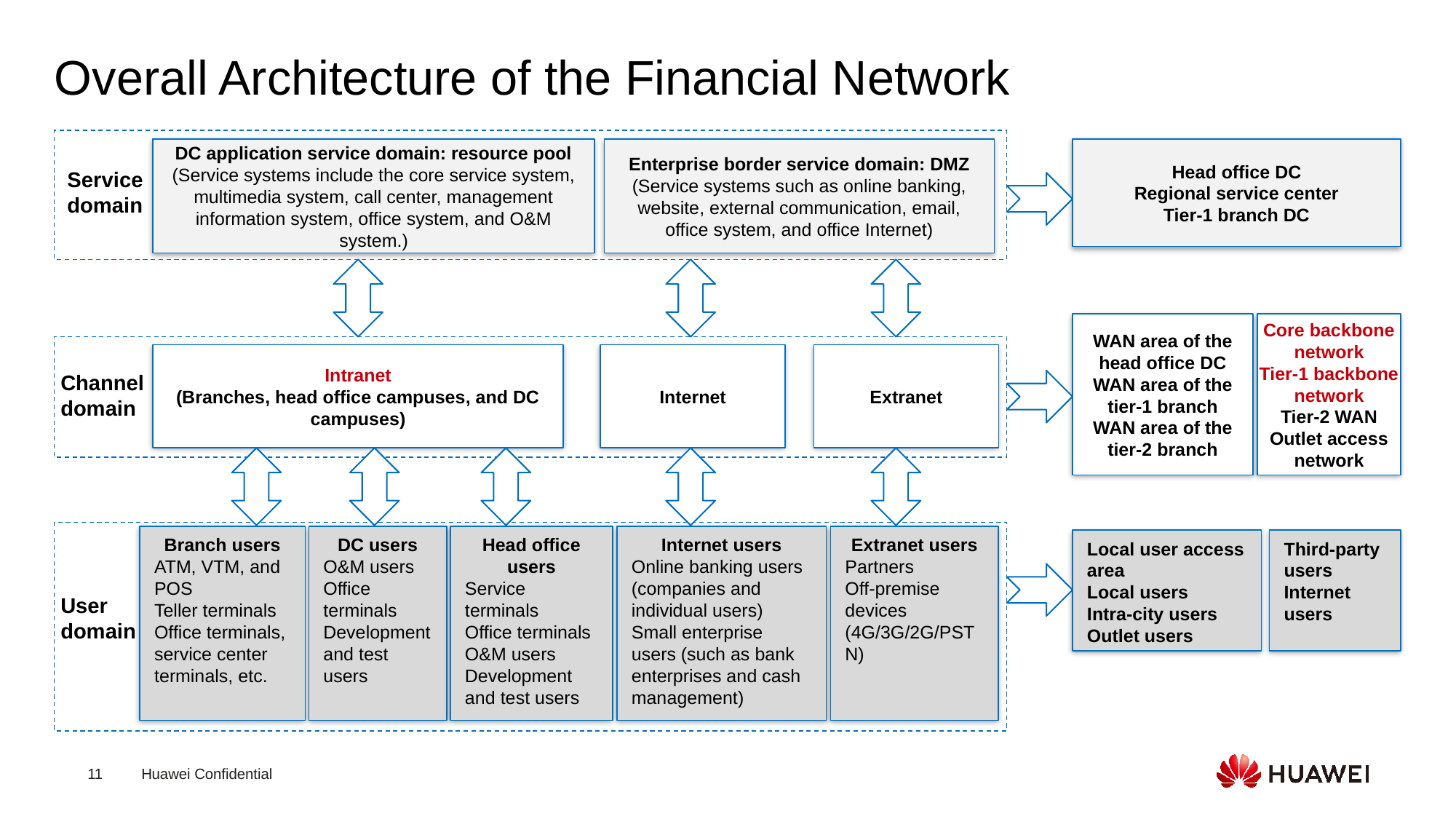

# Overall Architecture of the Financial Network
1.1.2 Overall Architecture of the Financial Network

DC application service domain: resource pool
(Service systems include the core service system, multimedia system, call center, management information system, office system, and O&M system.)
Enterprise border service domain: DMZ
(Service systems such as online banking, website, external communication, email, office system, and office Internet)
Head office DC
Regional service center
Tier-1 branch DC
Service domain

WAN area of the head office DC
WAN area of the tier-1 branch
WAN area of the tier-2 branch
Core backbone network
Tier-1 backbone network
Tier-2 WAN
Outlet access network

Intranet
(Branches, head office campuses, and DC campuses)
Internet
Extranet
Channel domain

Branch users
ATM, VTM, and POS
Teller terminals
Office terminals, service center terminals, etc.
DC users
O&M users
Office terminals
Development and test users
Head office users
Service terminals
Office terminals
O&M users
Development and test users
Internet users
Online banking users (companies and individual users)
Small enterprise users (such as bank enterprises and cash management)
Extranet users
Partners
Off-premise devices (4G/3G/2G/PSTN)
Local user access area
Local users
Intra-city users
Outlet users
Third-party users
Internet users

User domain